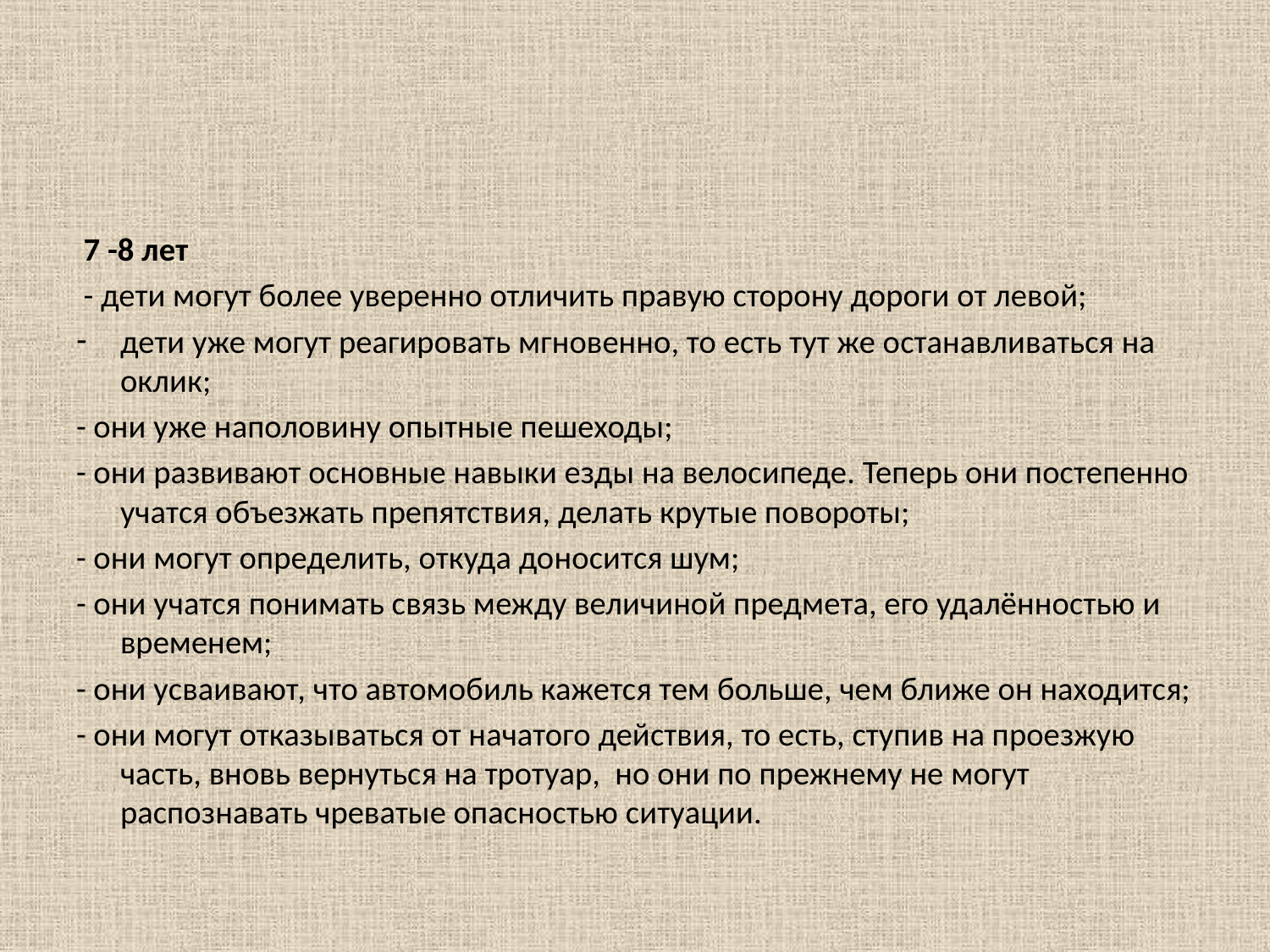

#
 7 -8 лет
 - дети могут более уверенно отличить правую сторону дороги от левой;
дети уже могут реагировать мгновенно, то есть тут же останавливаться на оклик;
- они уже наполовину опытные пешеходы;
- они развивают основные навыки езды на велосипеде. Теперь они постепенно учатся объезжать препятствия, делать крутые повороты;
- они могут определить, откуда доносится шум;
- они учатся понимать связь между величиной предмета, его удалённостью и временем;
- они усваивают, что автомобиль кажется тем больше, чем ближе он находится;
- они могут отказываться от начатого действия, то есть, ступив на проезжую часть, вновь вернуться на тротуар,  но они по прежнему не могут распознавать чреватые опасностью ситуации.